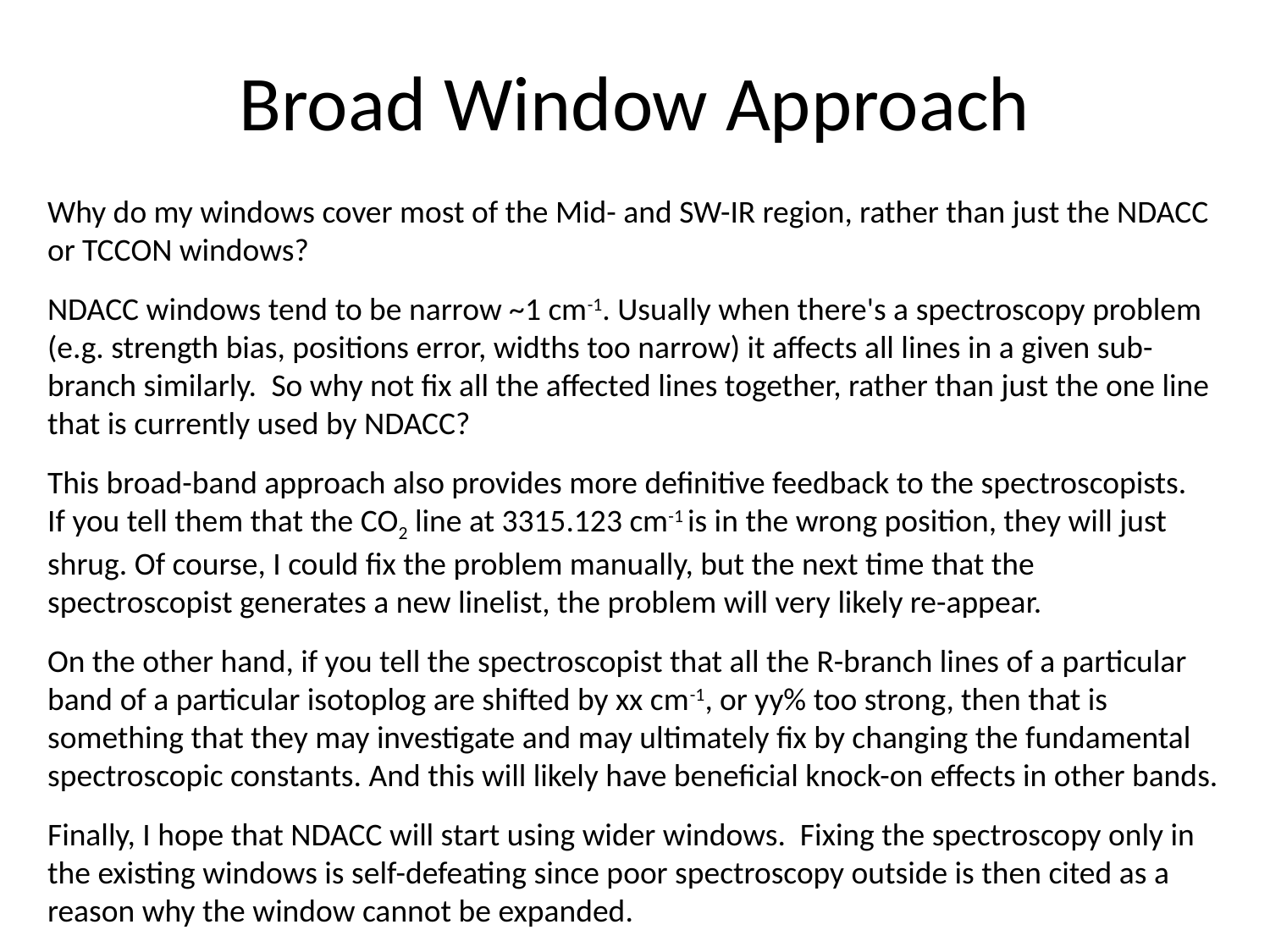

# Broad Window Approach
Why do my windows cover most of the Mid- and SW-IR region, rather than just the NDACC or TCCON windows?
NDACC windows tend to be narrow ~1 cm-1. Usually when there's a spectroscopy problem (e.g. strength bias, positions error, widths too narrow) it affects all lines in a given sub-branch similarly.  So why not fix all the affected lines together, rather than just the one line that is currently used by NDACC?
This broad-band approach also provides more definitive feedback to the spectroscopists.   If you tell them that the CO2 line at 3315.123 cm-1 is in the wrong position, they will just shrug. Of course, I could fix the problem manually, but the next time that the spectroscopist generates a new linelist, the problem will very likely re-appear.
On the other hand, if you tell the spectroscopist that all the R-branch lines of a particular band of a particular isotoplog are shifted by xx cm-1, or yy% too strong, then that is something that they may investigate and may ultimately fix by changing the fundamental spectroscopic constants. And this will likely have beneficial knock-on effects in other bands.
Finally, I hope that NDACC will start using wider windows.  Fixing the spectroscopy only in the existing windows is self-defeating since poor spectroscopy outside is then cited as a reason why the window cannot be expanded.